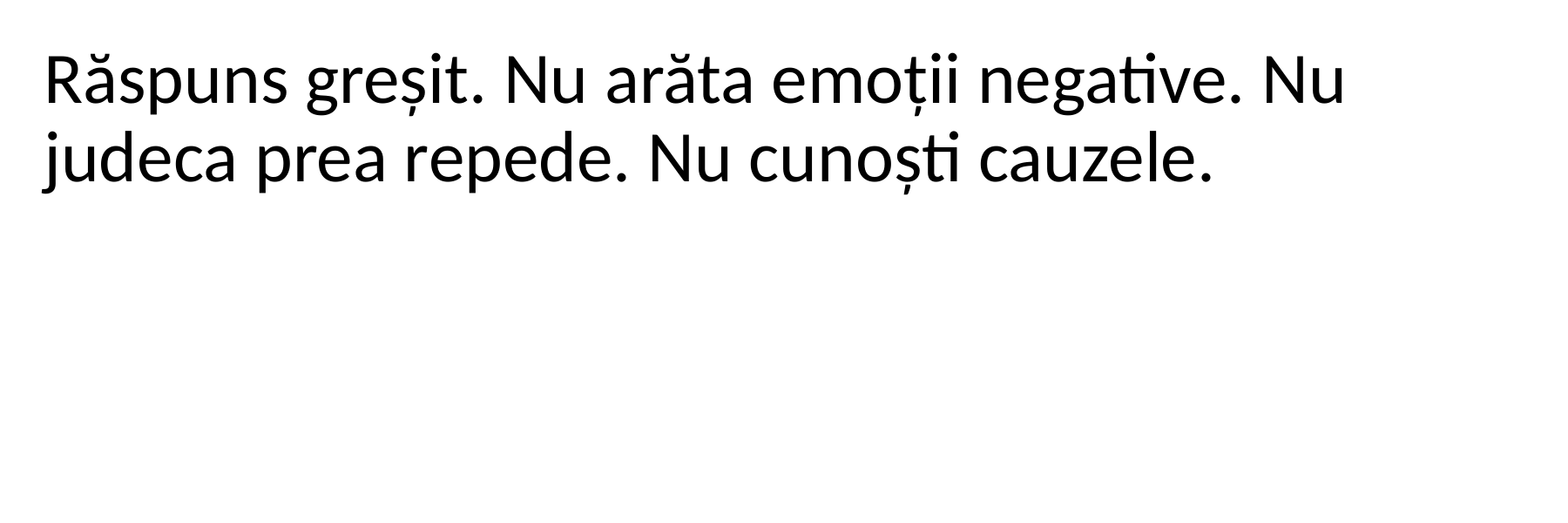

Răspuns greșit. Nu arăta emoții negative. Nu judeca prea repede. Nu cunoști cauzele.